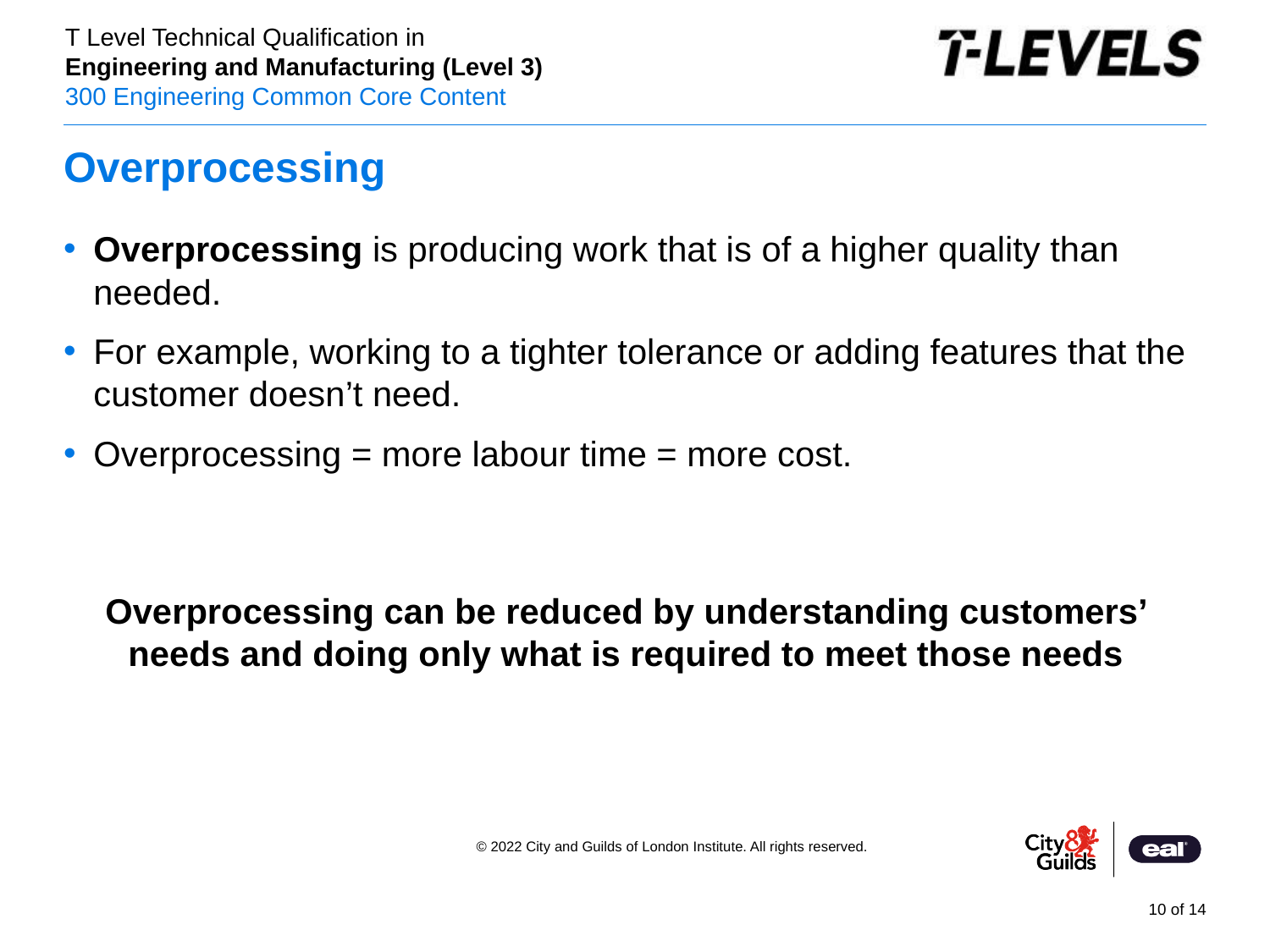

# Overprocessing
Overprocessing is producing work that is of a higher quality than needed.
For example, working to a tighter tolerance or adding features that the customer doesn’t need.
Overprocessing = more labour time = more cost.

Overprocessing can be reduced by understanding customers’ needs and doing only what is required to meet those needs